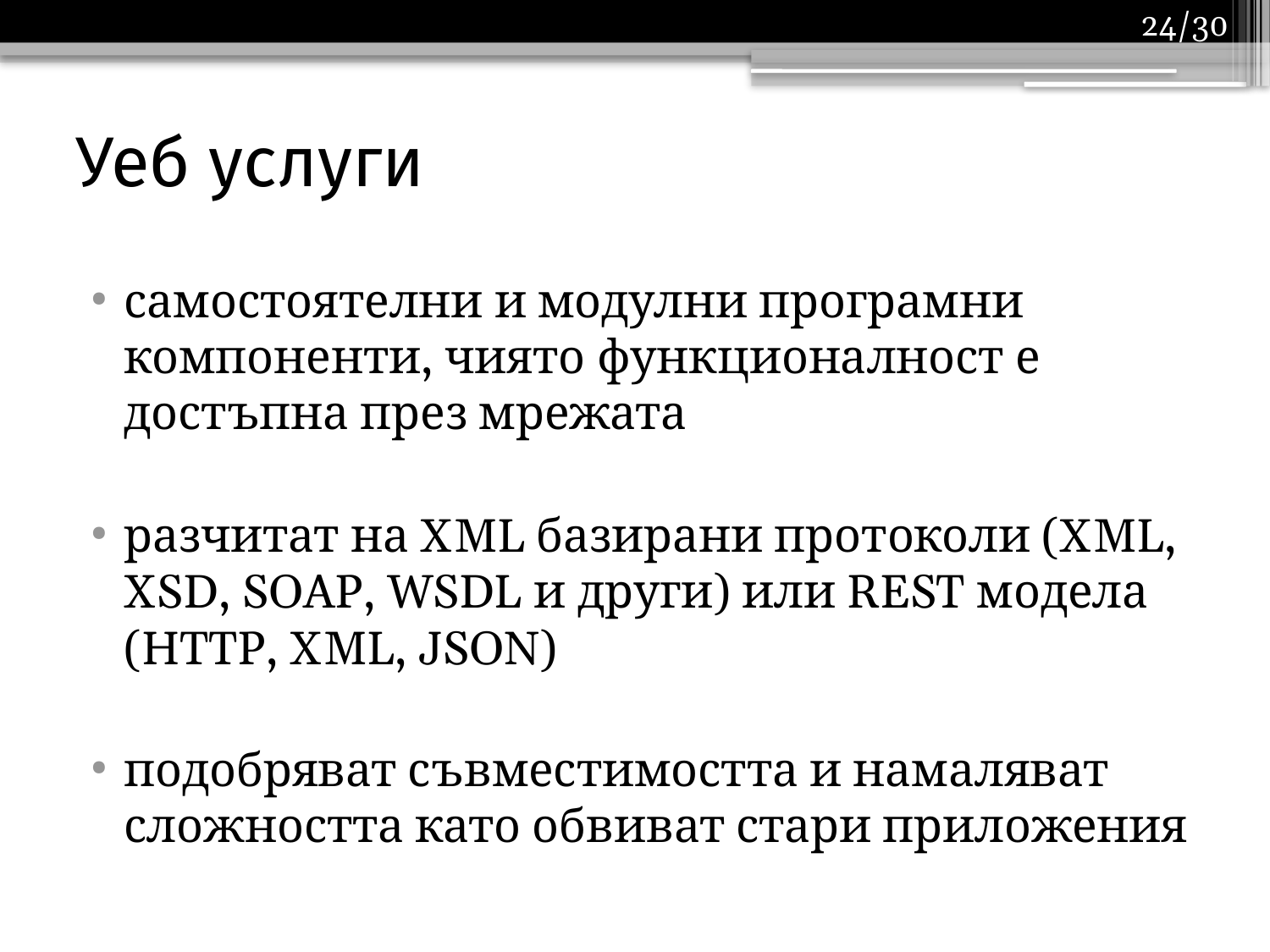

24/30
# Уеб услуги
самостоятелни и модулни програмни компоненти, чиято функционалност е достъпна през мрежата

разчитат на XML базирани протоколи (XML, XSD, SOAP, WSDL и други) или REST модела (HTTP, XML, JSON)

подобряват съвместимостта и намаляват сложността като обвиват стари приложения